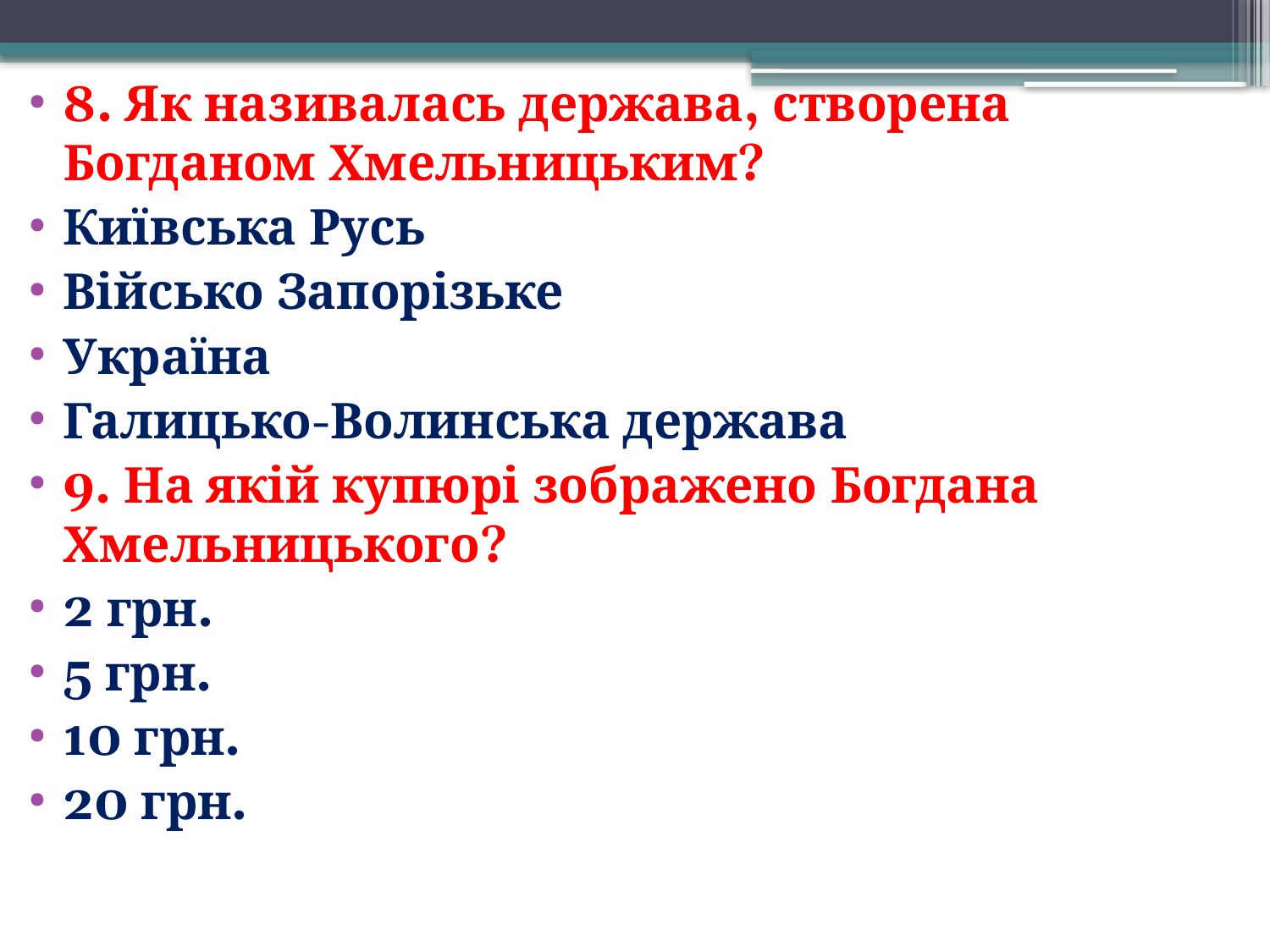

8. Як називалась держава, створена Богданом Хмельницьким?
Київська Русь
Військо Запорізьке
Україна
Галицько-Волинська держава
9. На якій купюрі зображено Богдана Хмельницького?
2 грн.
5 грн.
10 грн.
20 грн.